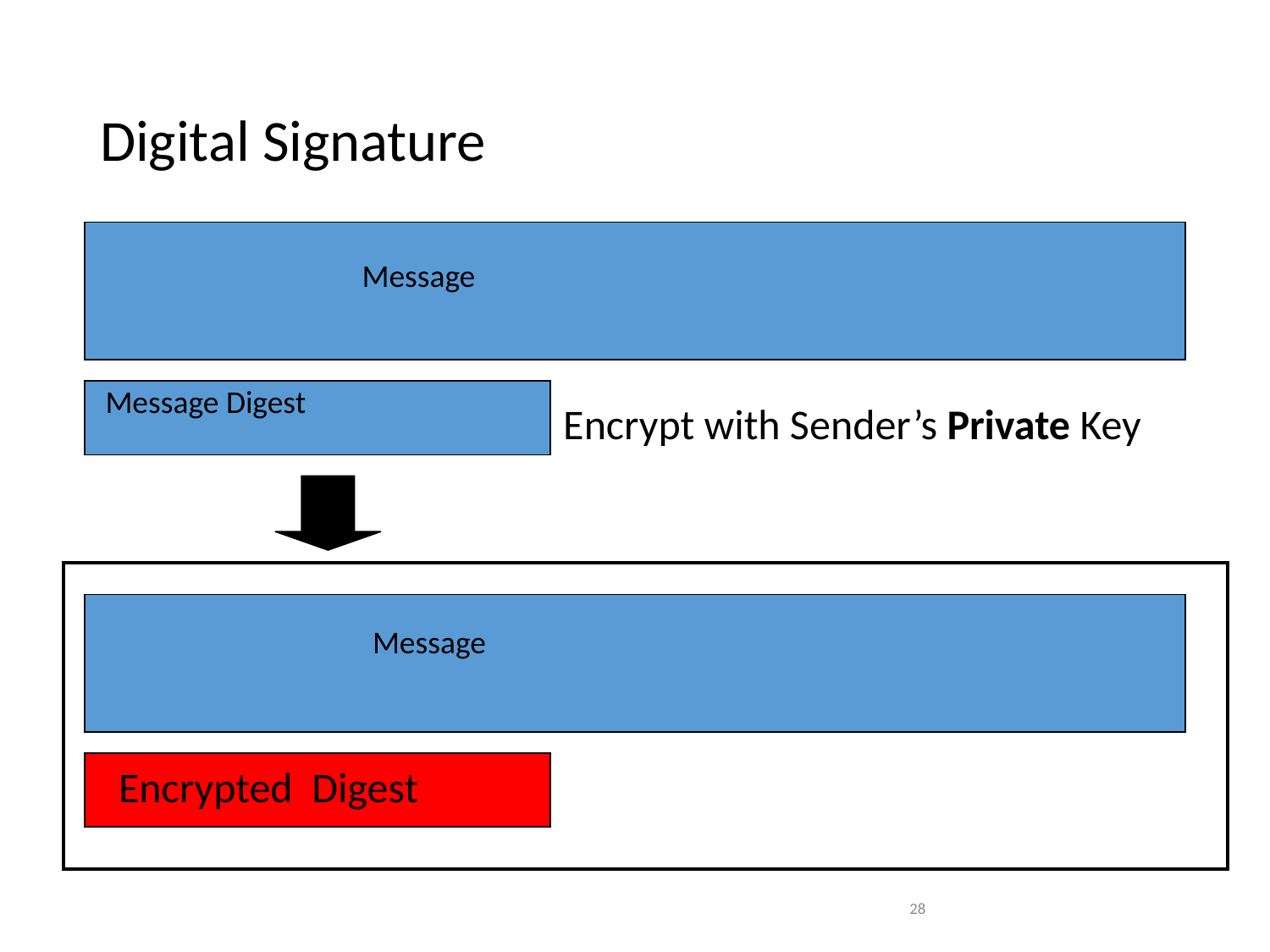

# Digital Signature

Message
Message Digest

Encrypt with Sender’s Private Key

Message

Encrypted  Digest
28